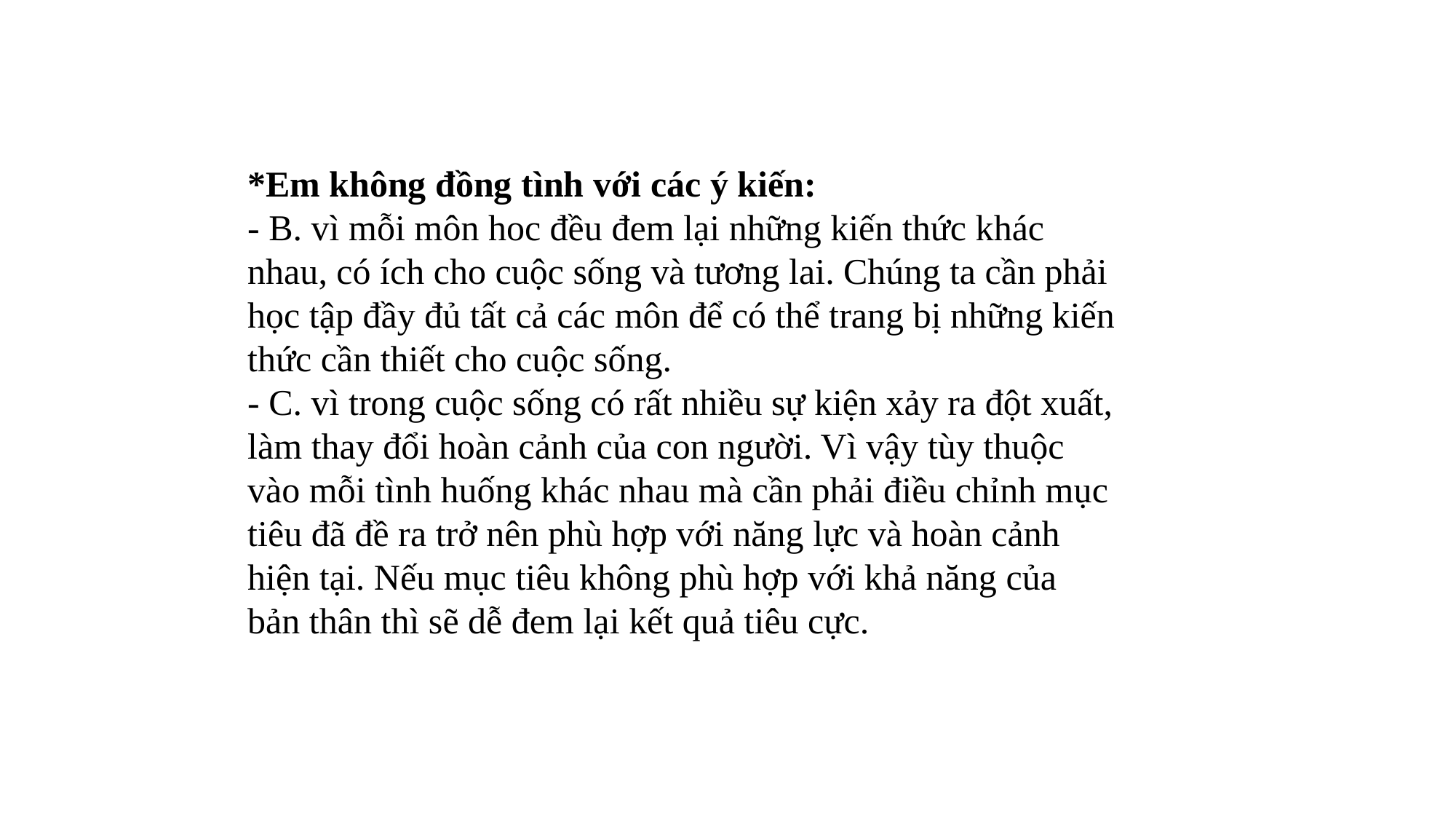

*Em không đồng tình với các ý kiến:
- B. vì mỗi môn hoc đều đem lại những kiến thức khác nhau, có ích cho cuộc sống và tương lai. Chúng ta cần phải học tập đầy đủ tất cả các môn để có thể trang bị những kiến thức cần thiết cho cuộc sống.
- C. vì trong cuộc sống có rất nhiều sự kiện xảy ra đột xuất, làm thay đổi hoàn cảnh của con người. Vì vậy tùy thuộc vào mỗi tình huống khác nhau mà cần phải điều chỉnh mục tiêu đã đề ra trở nên phù hợp với năng lực và hoàn cảnh hiện tại. Nếu mục tiêu không phù hợp với khả năng của bản thân thì sẽ dễ đem lại kết quả tiêu cực.